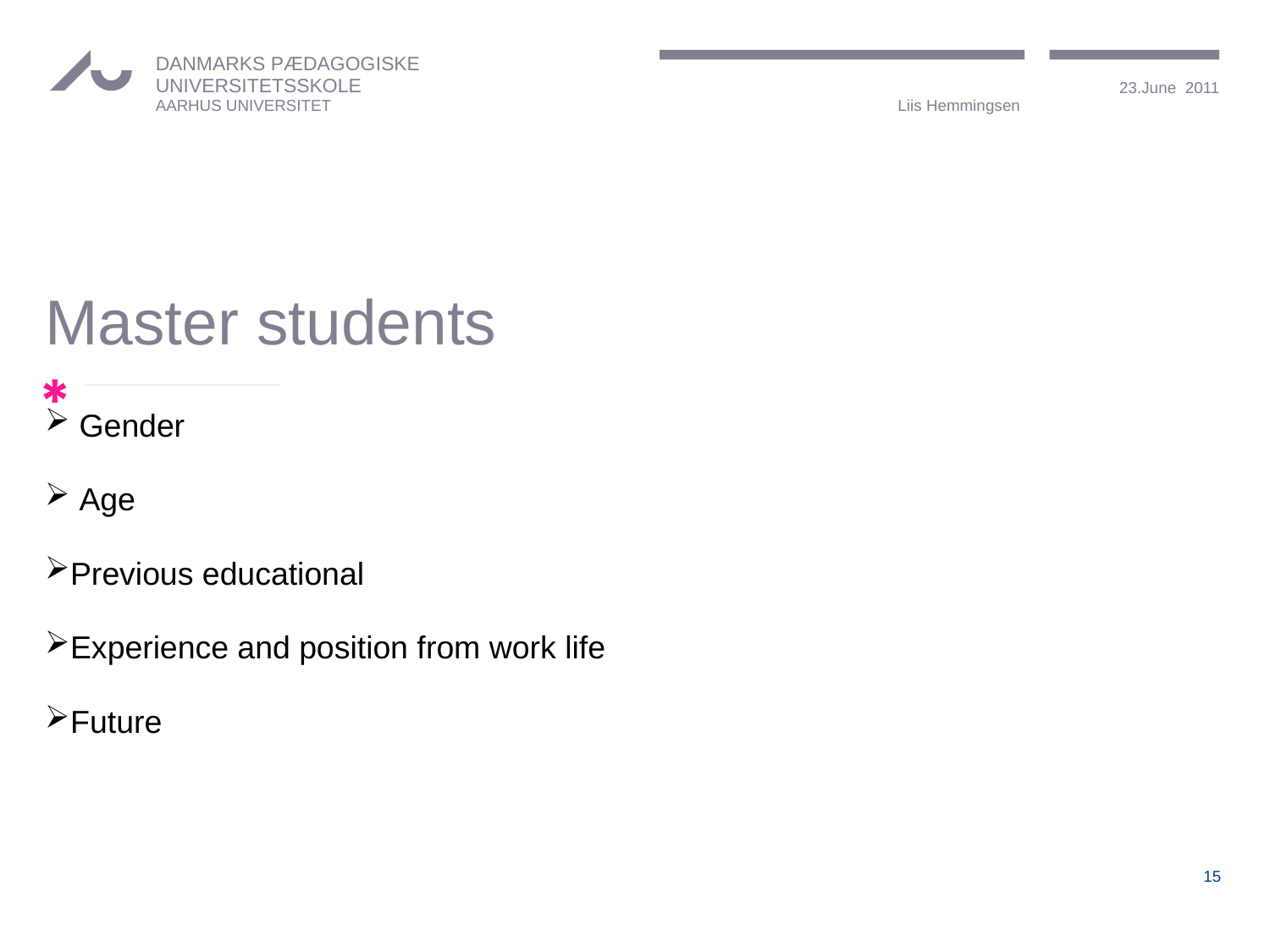

# Master students
 Gender

 Age

Previous educational

Experience and position from work life

Future
15